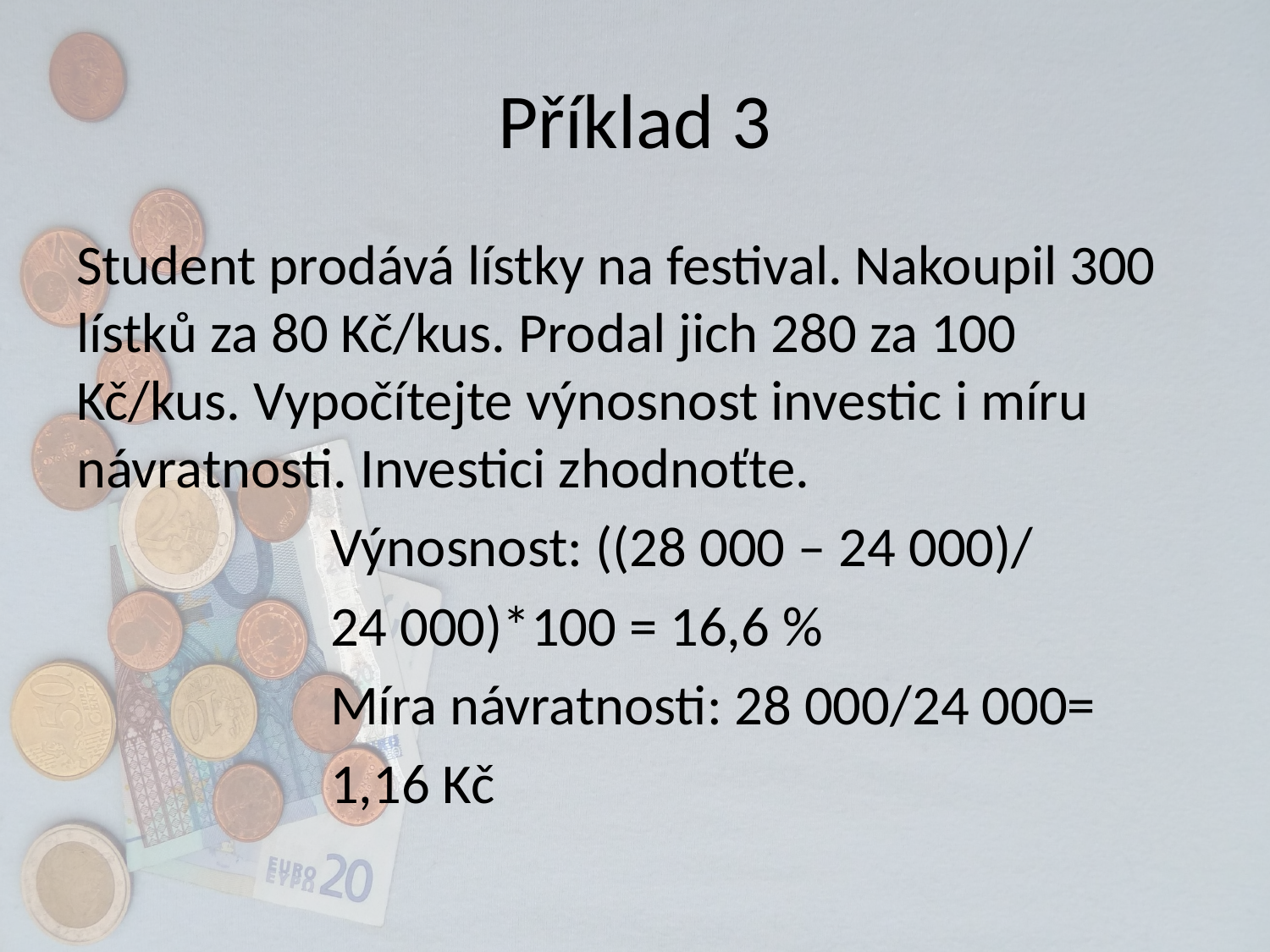

# Příklad 3
Student prodává lístky na festival. Nakoupil 300 lístků za 80 Kč/kus. Prodal jich 280 za 100 Kč/kus. Vypočítejte výnosnost investic i míru návratnosti. Investici zhodnoťte.
		Výnosnost: ((28 000 – 24 000)/
		24 000)*100 = 16,6 %
		Míra návratnosti: 28 000/24 000=
		1,16 Kč